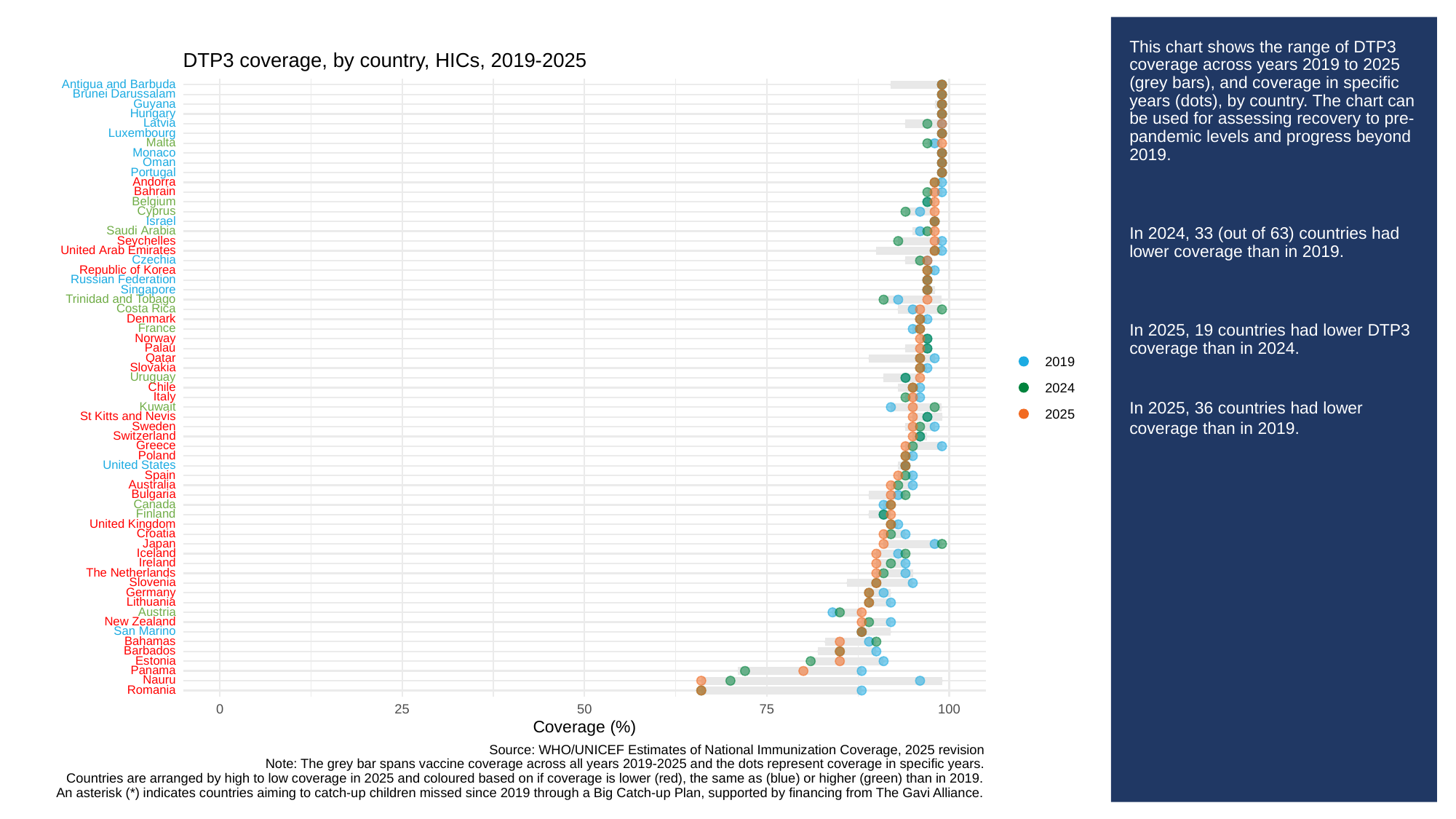

# This chart shows the range of DTP3 coverage across years 2019 to 2025 (grey bars), and coverage in specific years (dots), by country. The chart can be used for assessing recovery to pre-pandemic levels and progress beyond 2019.

In 2024, 33 (out of 63) countries had lower coverage than in 2019.

In 2025, 19 countries had lower DTP3 coverage than in 2024.

In 2025, 36 countries had lower coverage than in 2019.

DTP3 coverage, by country, HICs, 2019-2025

Antigua
and
Barbuda

Brunei
Darussalam

Guyana

Hungary

Latvia

Luxembourg

Malta

Monaco

Oman

Portugal

Andorra

Bahrain

Belgium

Cyprus

Israel

Saudi
Arabia

Seychelles

United
Arab
Emirates

Czechia

Republic
of
Korea

Russian
Federation

Singapore

Trinidad
and
Tobago

Costa
Rica

Denmark

France

Norway

Palau

Qatar

2019

Slovakia

Uruguay

Chile
2024

Italy

Kuwait

2025

St
Kitts
and
Nevis

Sweden

Switzerland

Greece

Poland

United
States

Spain

Australia

Bulgaria

Canada

Finland

United
Kingdom

Croatia

Japan

Iceland

Ireland

The
Netherlands

Slovenia

Germany

Lithuania

Austria

New
Zealand

San
Marino

Bahamas

Barbados

Estonia

Panama

Nauru

Romania

0
25
50
75
100
Coverage (%)
Source: WHO/UNICEF Estimates of National Immunization Coverage, 2025 revision
Note: The grey bar spans vaccine coverage across all years 2019-2025 and the dots represent coverage in specific years.
Countries are arranged by high to low coverage in 2025 and coloured based on if coverage is lower (red), the same as (blue) or higher (green) than in 2019.
An asterisk (*) indicates countries aiming to catch-up children missed since 2019 through a Big Catch-up Plan, supported by financing from The Gavi Alliance.